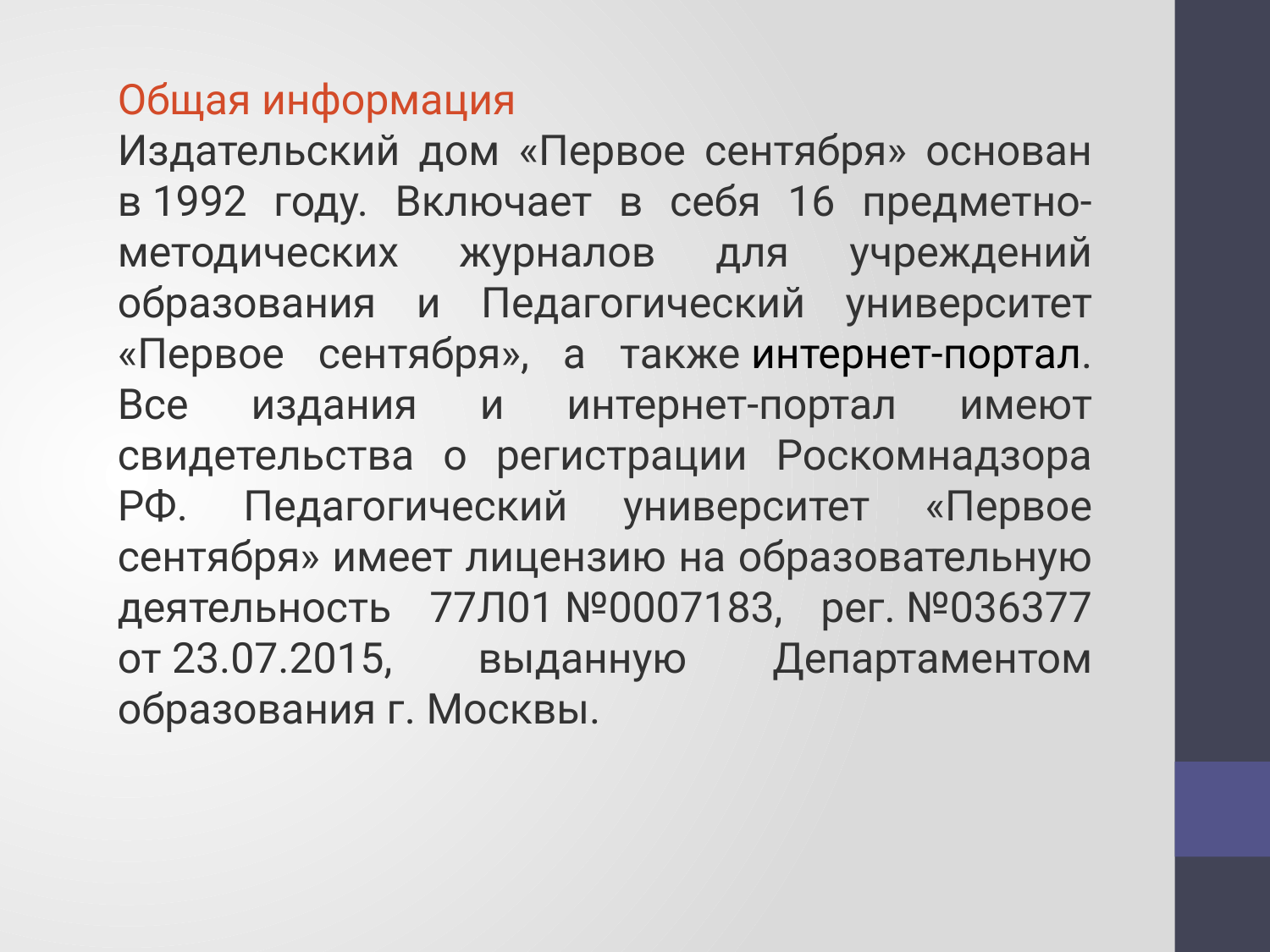

Общая информация
Издательский дом «Первое сентября» основан в 1992 году. Включает в себя 16 предметно-методических журналов для учреждений образования и Педагогический университет «Первое сентября», а также интернет-портал. Все издания и интернет-портал имеют свидетельства о регистрации Роскомнадзора РФ. Педагогический университет «Первое сентября» имеет лицензию на образовательную деятельность 77Л01 №0007183, рег. №036377 от 23.07.2015, выданную Департаментом образования г. Москвы.